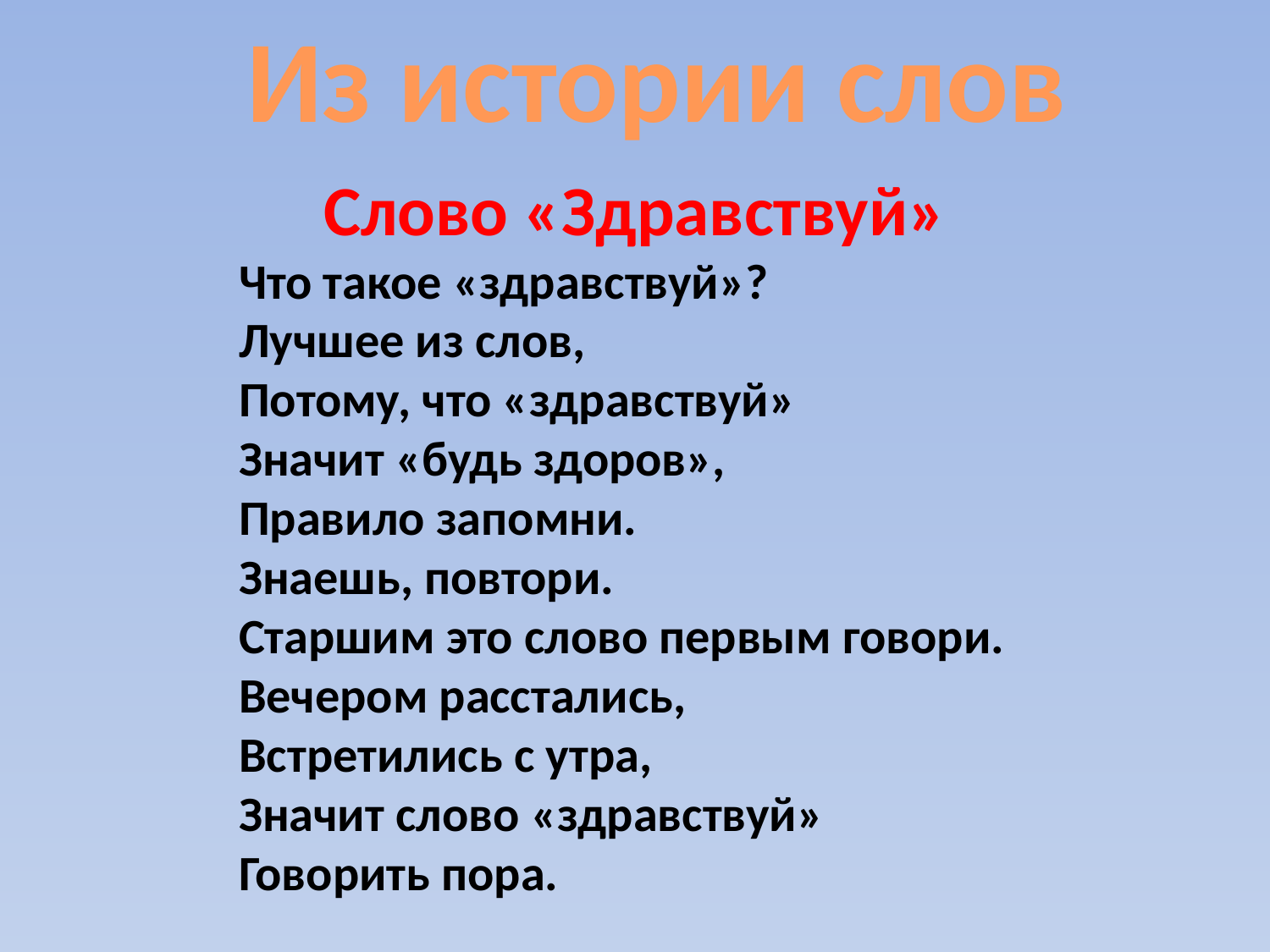

Из истории слов
Слово «Здравствуй»
Что такое «здравствуй»?
Лучшее из слов,
Потому, что «здравствуй»
Значит «будь здоров»,
Правило запомни.
Знаешь, повтори.
Старшим это слово первым говори.
Вечером расстались,
Встретились с утра,
Значит слово «здравствуй»
Говорить пора.